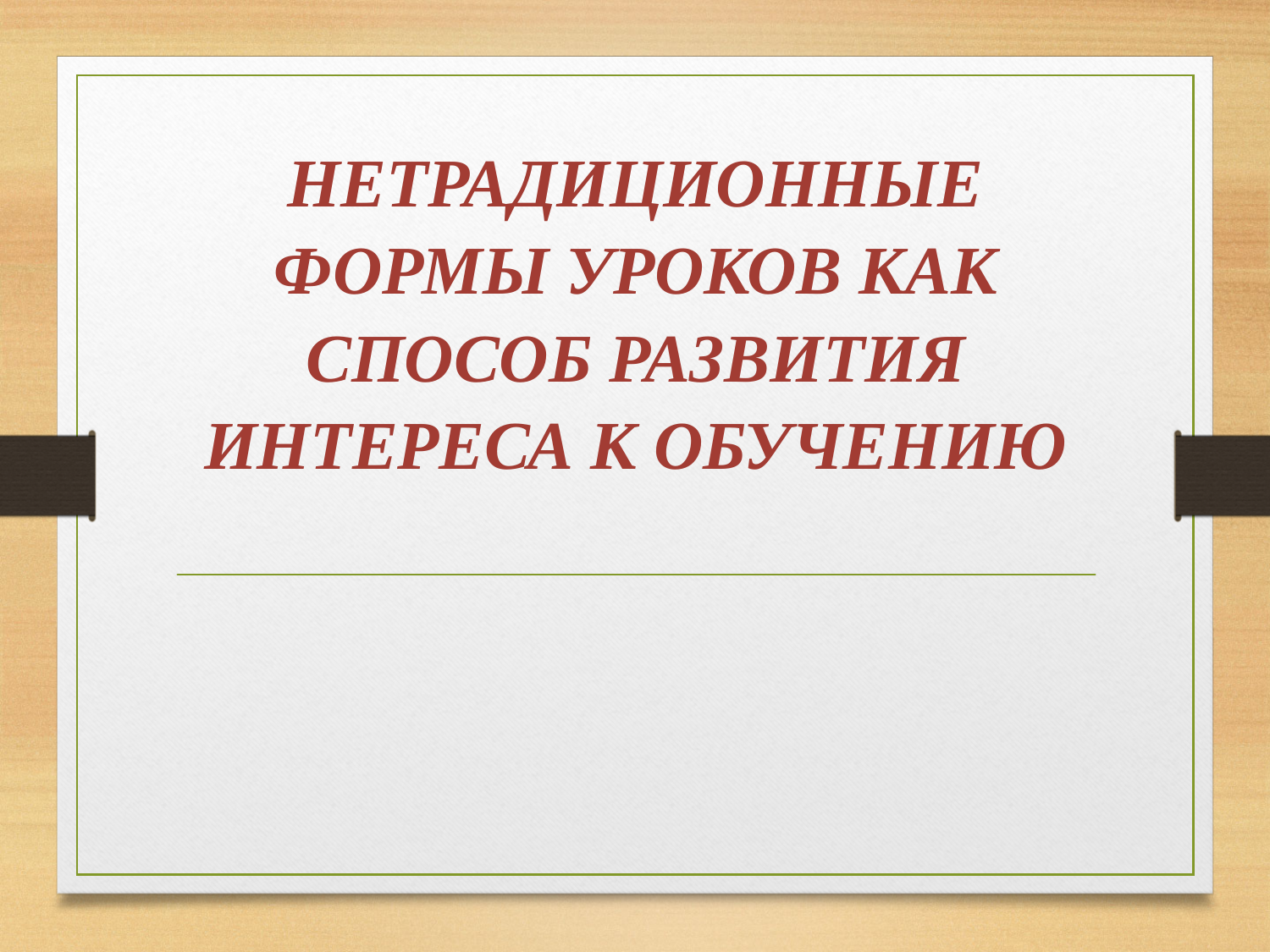

# НЕТРАДИЦИОННЫЕ ФОРМЫ УРОКОВ КАК СПОСОБ РАЗВИТИЯ ИНТЕРЕСА К ОБУЧЕНИЮ